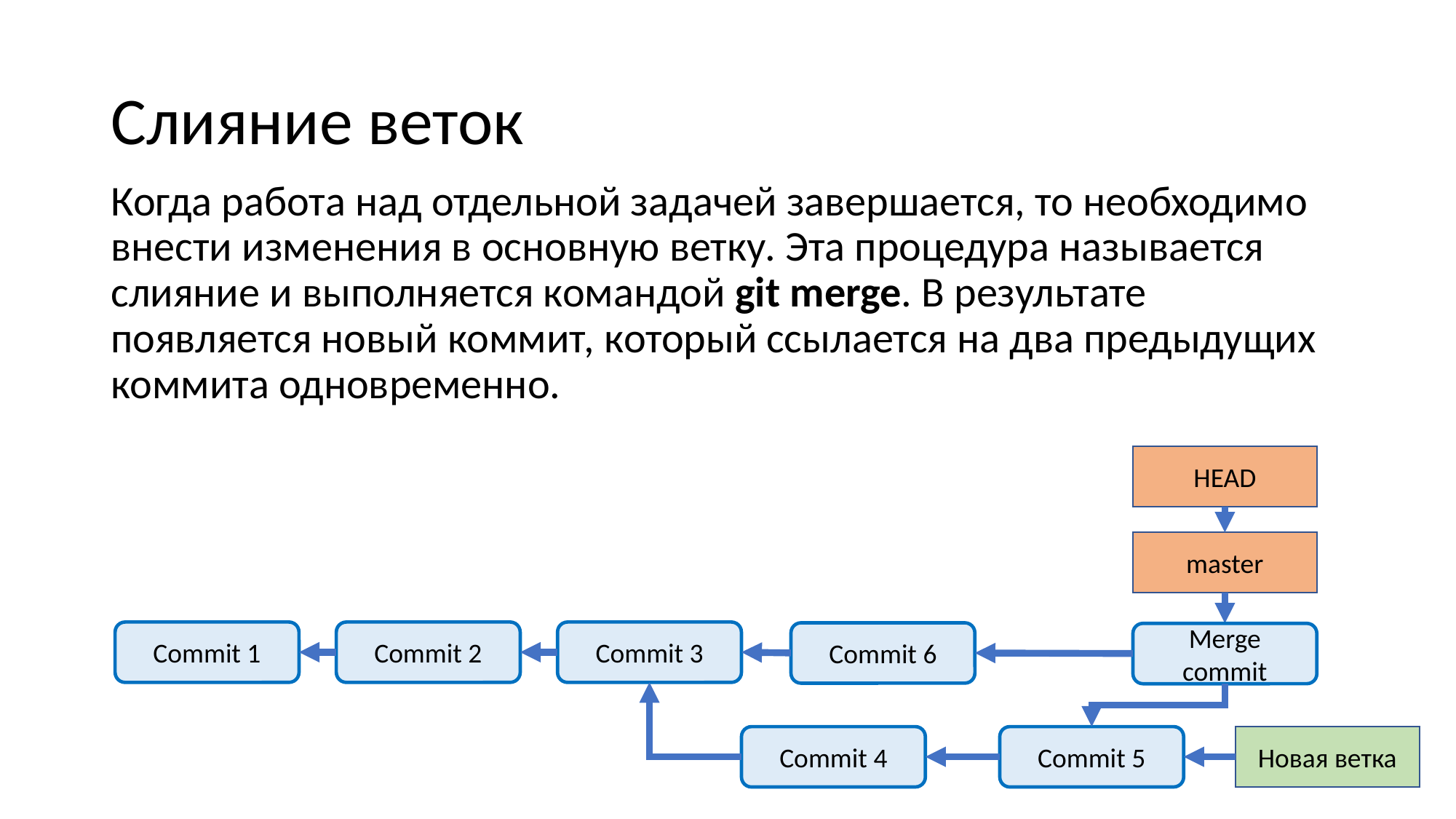

# Слияние веток
Когда работа над отдельной задачей завершается, то необходимо внести изменения в основную ветку. Эта процедура называется слияние и выполняется командой git merge. В результате появляется новый коммит, который ссылается на два предыдущих коммита одновременно.
HEAD
master
Commit 1
Commit 2
Commit 3
Commit 6
Merge commit
Commit 4
Commit 5
Новая ветка